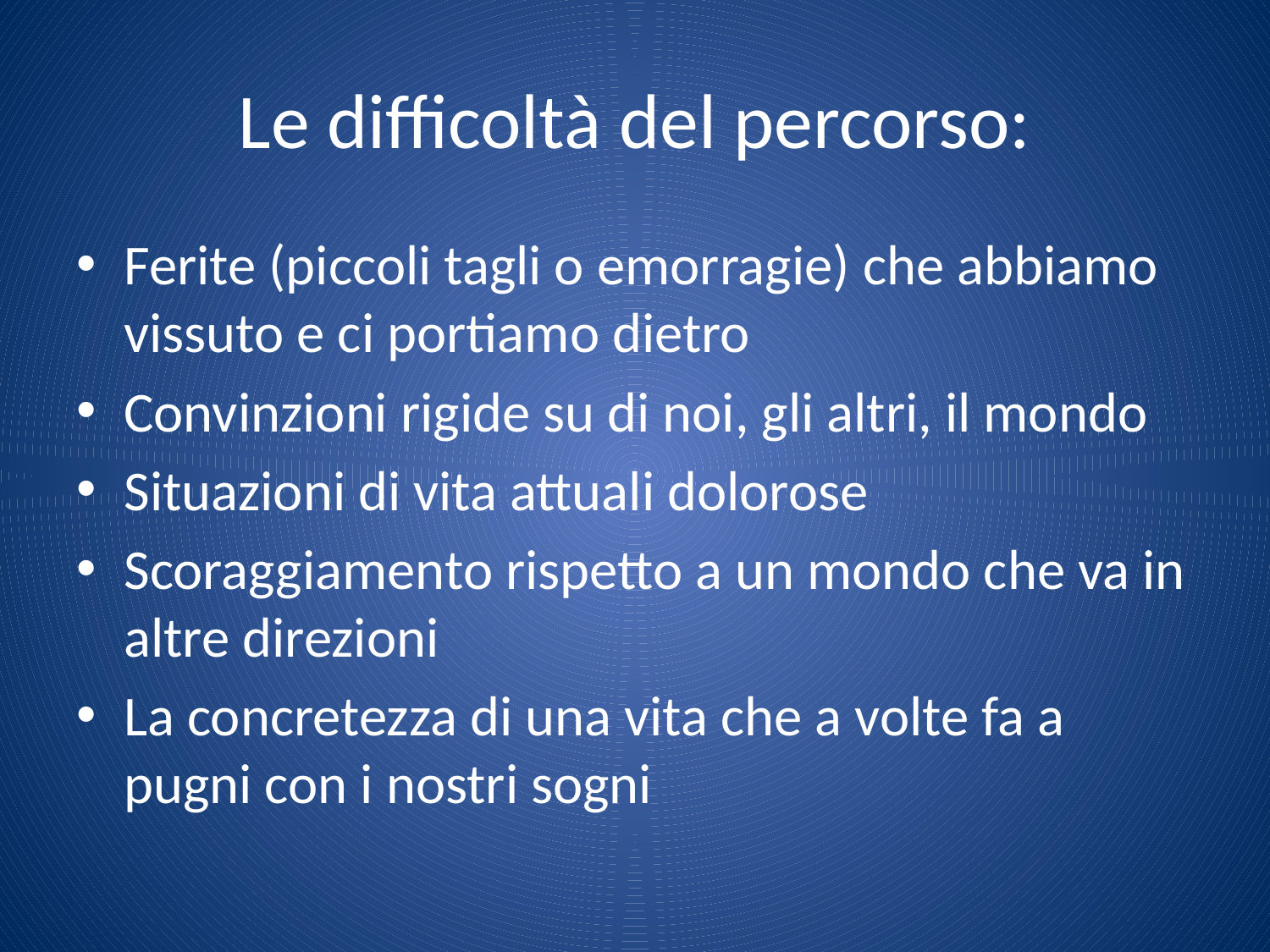

# Le difficoltà del percorso:
Ferite (piccoli tagli o emorragie) che abbiamo vissuto e ci portiamo dietro
Convinzioni rigide su di noi, gli altri, il mondo
Situazioni di vita attuali dolorose
Scoraggiamento rispetto a un mondo che va in altre direzioni
La concretezza di una vita che a volte fa a pugni con i nostri sogni